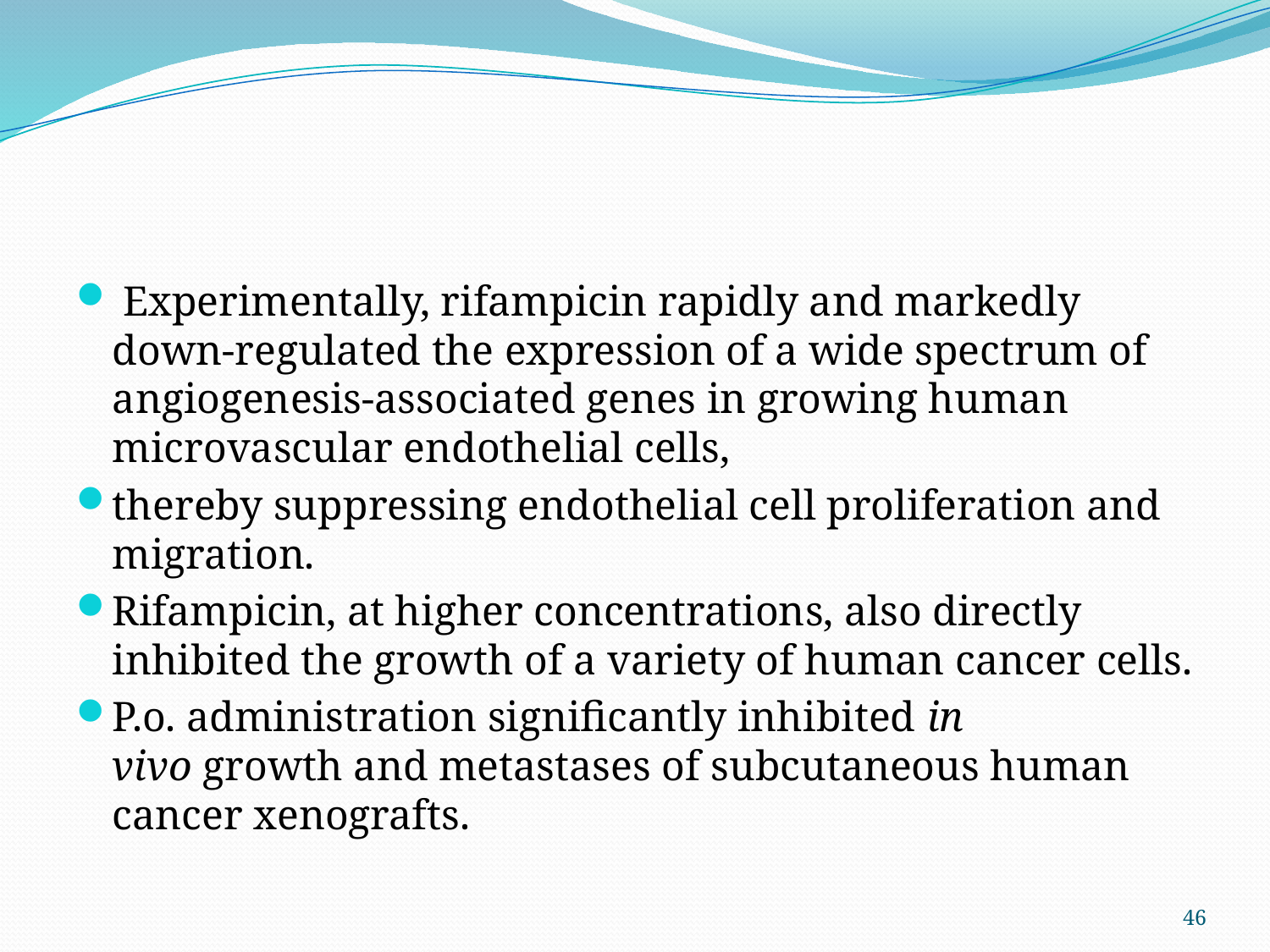

#
 Experimentally, rifampicin rapidly and markedly down-regulated the expression of a wide spectrum of angiogenesis-associated genes in growing human microvascular endothelial cells,
thereby suppressing endothelial cell proliferation and migration.
Rifampicin, at higher concentrations, also directly inhibited the growth of a variety of human cancer cells.
P.o. administration significantly inhibited in vivo growth and metastases of subcutaneous human cancer xenografts.

46